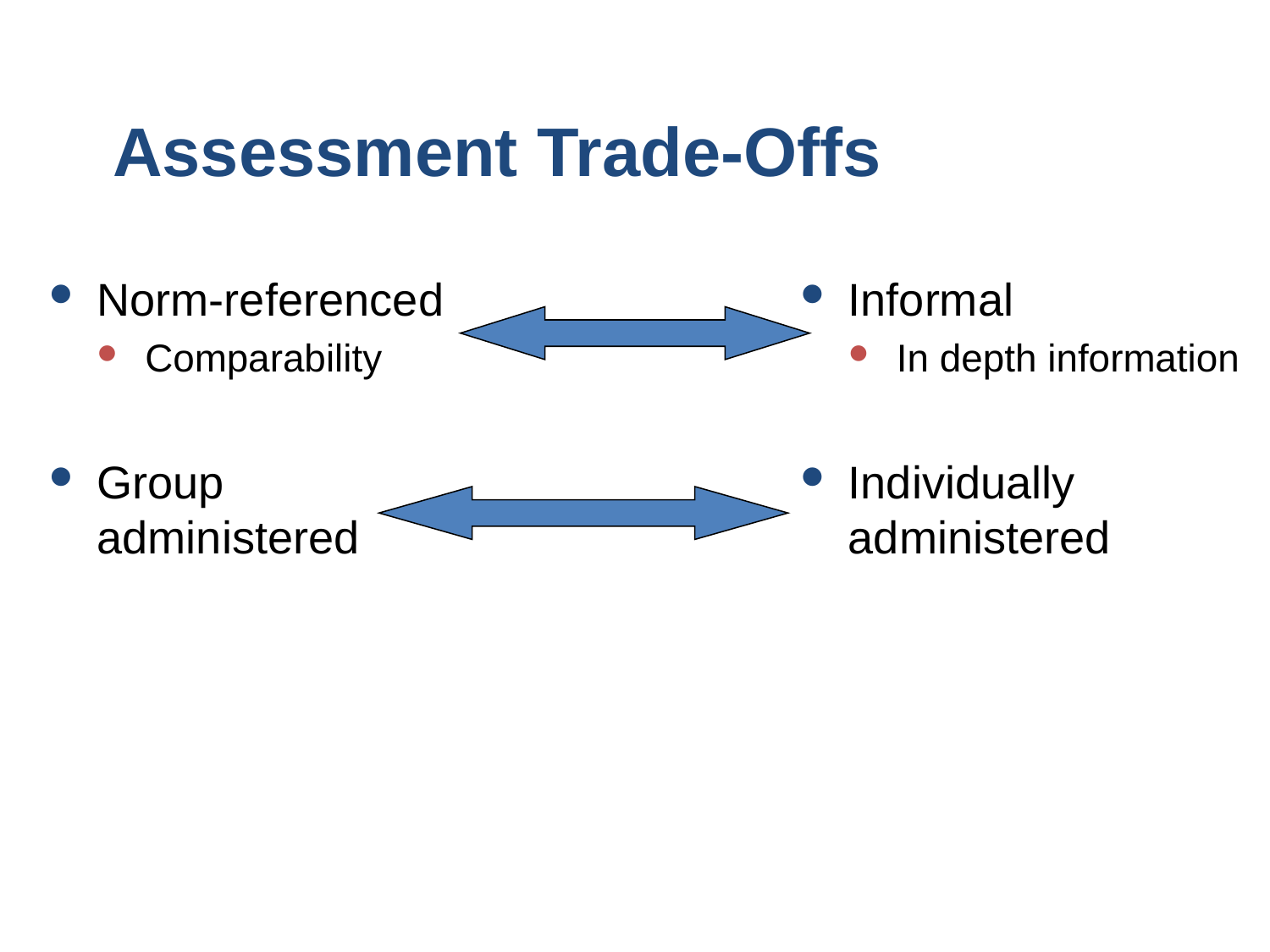

Assessment Trade-Offs
Norm-referenced
Comparability

Group administered
Informal
In depth information

Individually administered